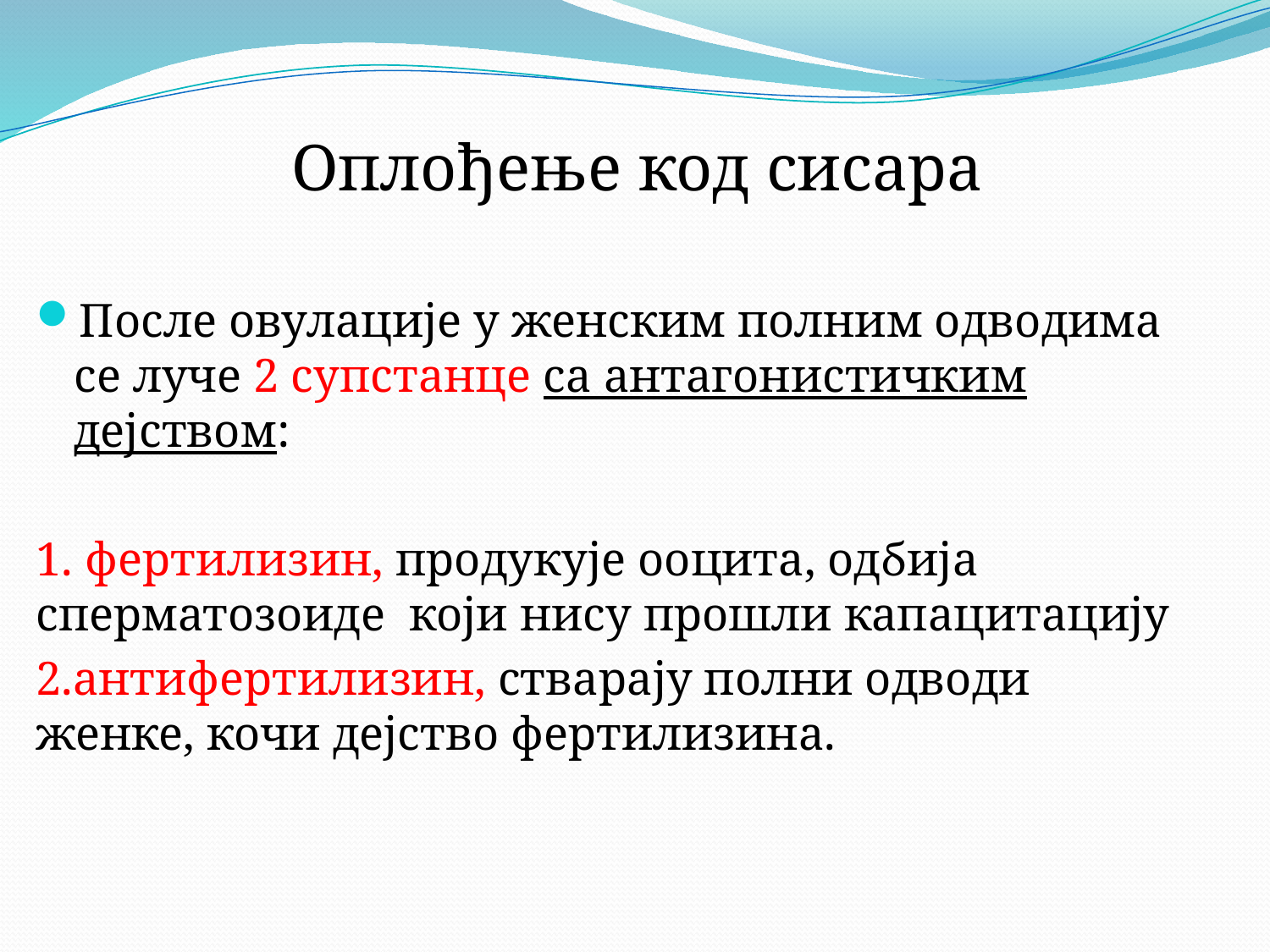

# Оплођење код сисара
После овулације у женским полним одводима се луче 2 супстанце са антагонистичким дејством:

1. фертилизин, продукује ооцита, одбија сперматозоиде  који нису прошли капацитацију
2.антифертилизин, стварају полни одводи женке, кочи дејство фертилизина.